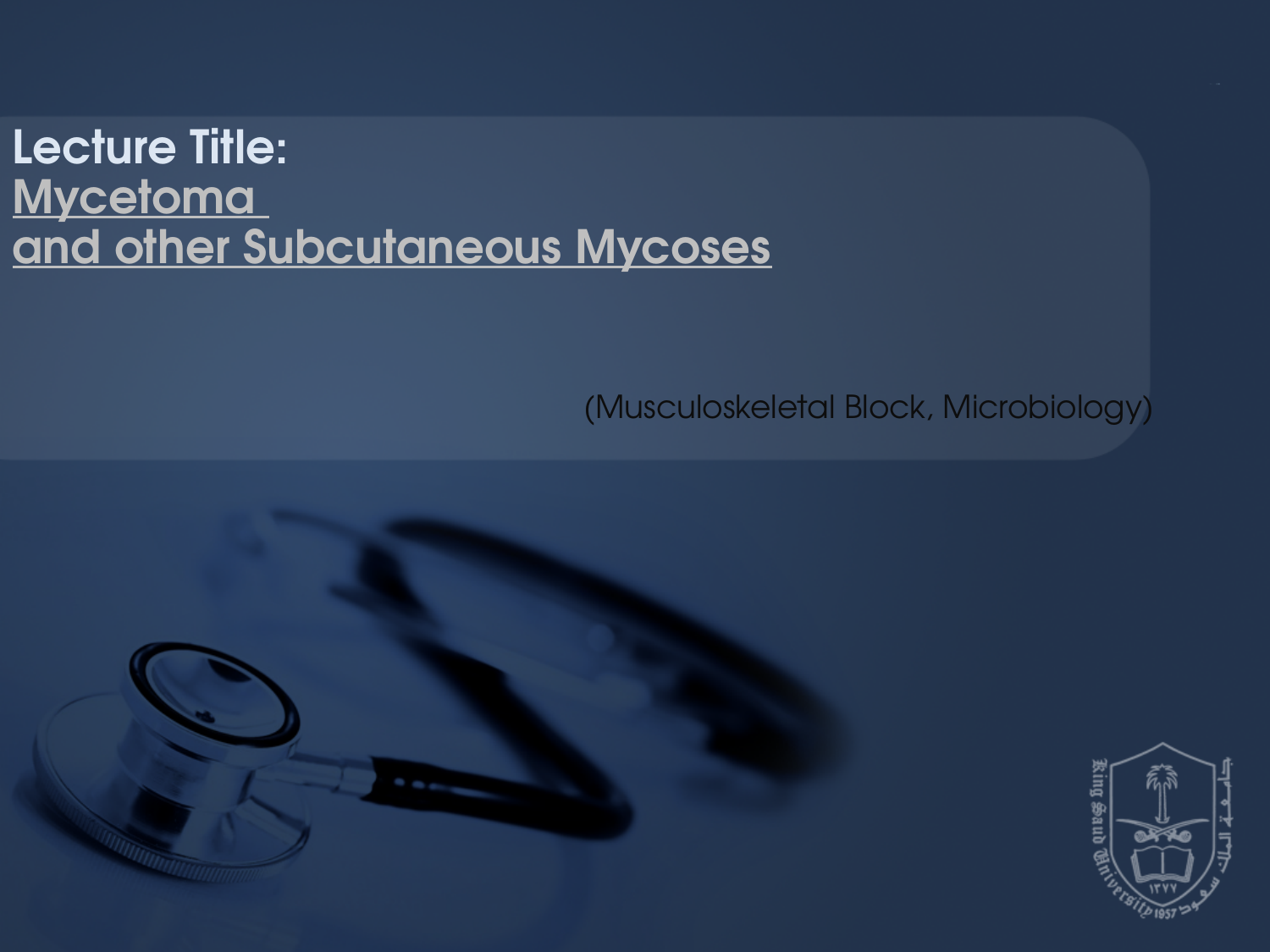

Lecture Title:
Mycetoma
and other Subcutaneous Mycoses

(Musculoskeletal Block, Microbiology)